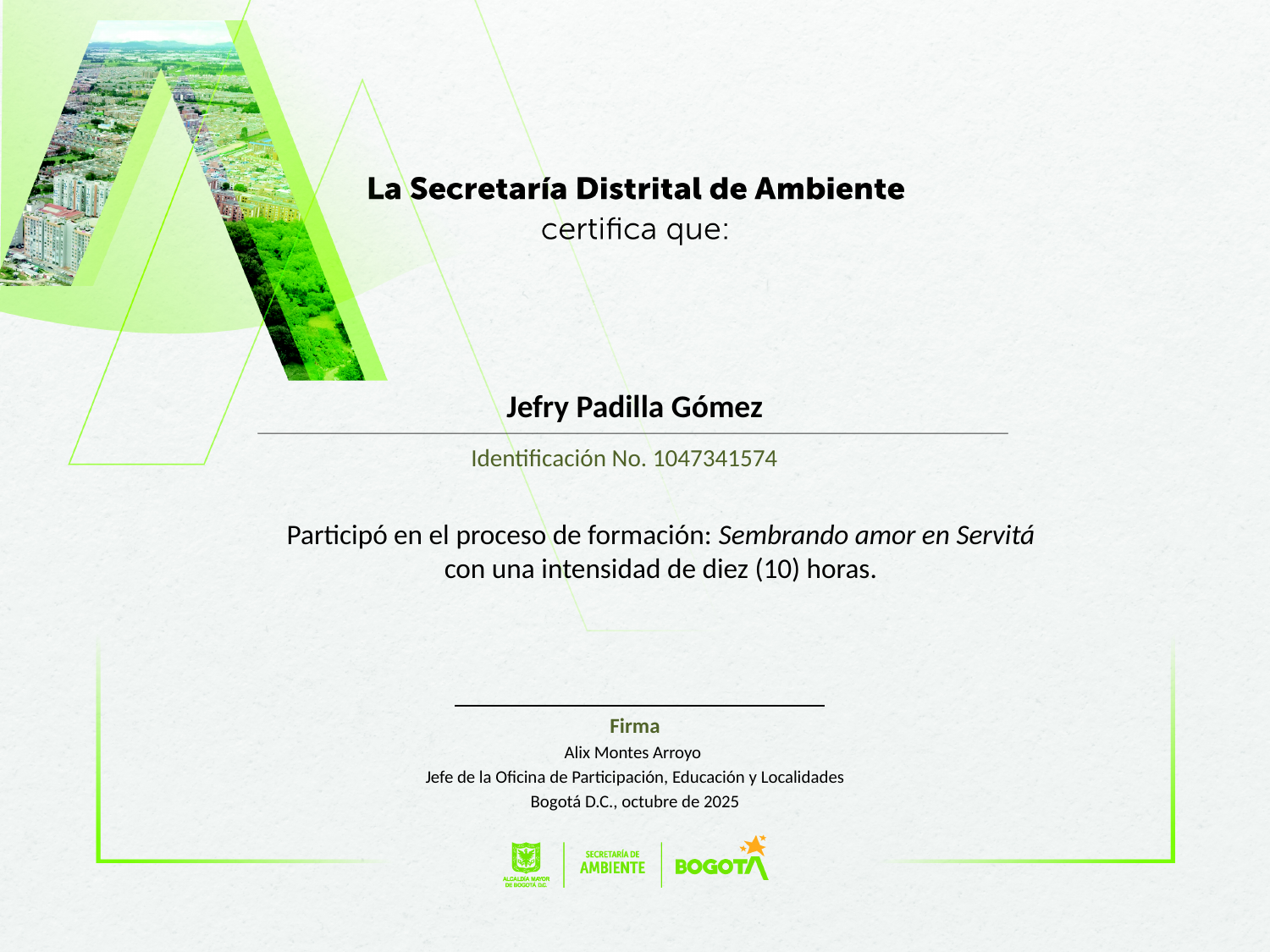

Jefry Padilla Gómez
Identificación No. 1047341574
Participó en el proceso de formación: Sembrando amor en Servitá
con una intensidad de diez (10) horas.
Firma
Alix Montes Arroyo
Jefe de la Oficina de Participación, Educación y Localidades
Bogotá D.C., octubre de 2025